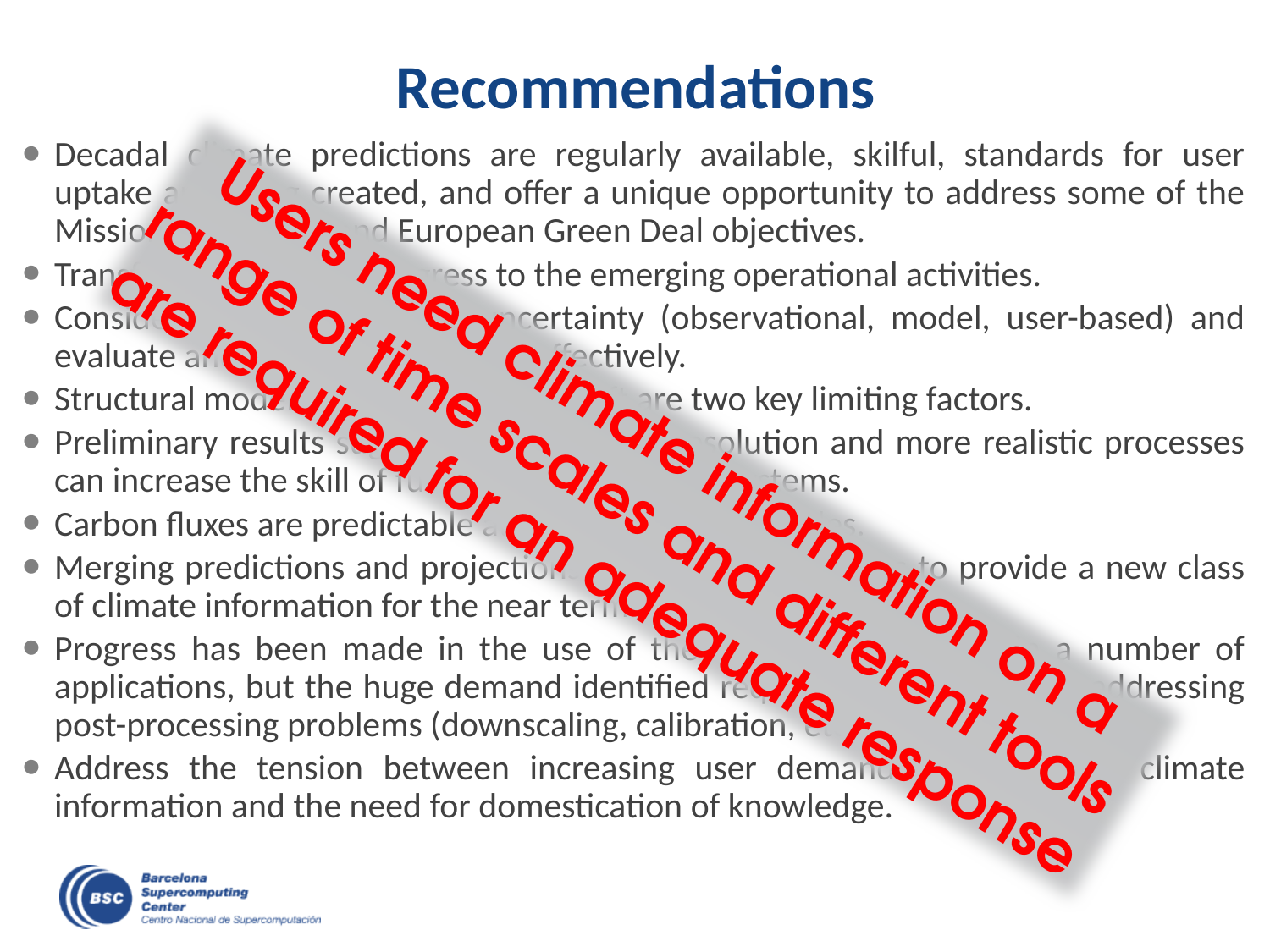

# Recommendations
Decadal climate predictions are regularly available, skilful, standards for user uptake are being created, and offer a unique opportunity to address some of the Mission on Climate and European Green Deal objectives.
Transfer the research progress to the emerging operational activities.
Consider all the sources of uncertainty (observational, model, user-based) and evaluate and communicate them effectively.
Structural model error and forecast drift are two key limiting factors.
Preliminary results suggest that increased resolution and more realistic processes can increase the skill of future climate forecast systems.
Carbon fluxes are predictable at multiannual time scales.
Merging predictions and projections offers promising ways to provide a new class of climate information for the near term.
Progress has been made in the use of the decadal predictions in a number of applications, but the huge demand identified requires more use cases, addressing post-processing problems (downscaling, calibration, etc.).
Address the tension between increasing user demand for near-term climate information and the need for domestication of knowledge.
Users need climate information on a range of time scales and different tools are required for an adequate response